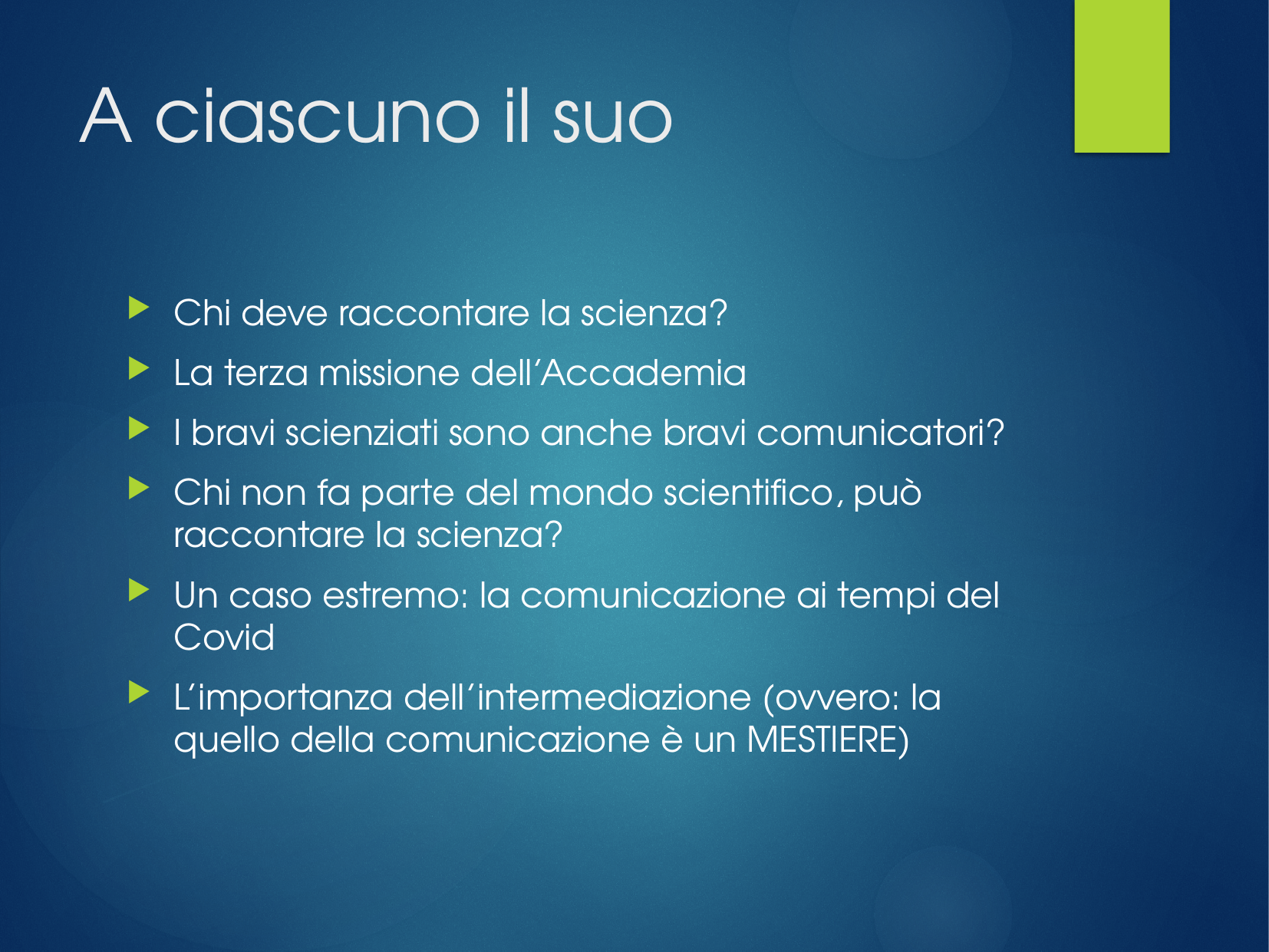

# A ciascuno il suo
Chi deve raccontare la scienza?
La terza missione dell’Accademia
I bravi scienziati sono anche bravi comunicatori?
Chi non fa parte del mondo scientifico, può raccontare la scienza?
Un caso estremo: la comunicazione ai tempi del Covid
L’importanza dell’intermediazione (ovvero: la quello della comunicazione è un MESTIERE)